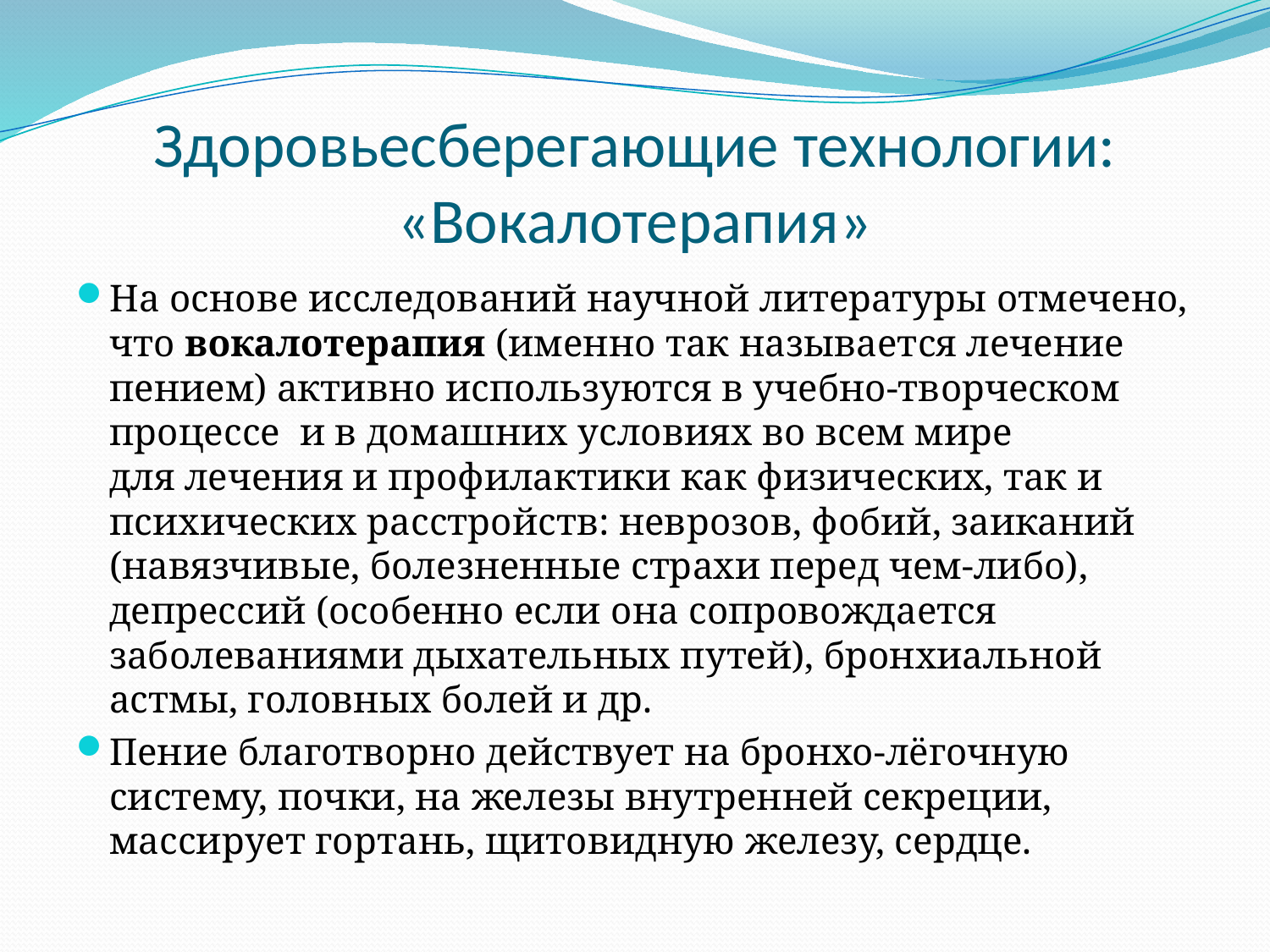

# Здоровьесберегающие технологии: «Вокалотерапия»
На основе исследований научной литературы отмечено, что вокалотерапия (именно так называется лечение пением) активно используются в учебно-творческом процессе  и в домашних условиях во всем мире для лечения и профилактики как физических, так и психических расстройств: неврозов, фобий, заиканий (навязчивые, болезненные страхи перед чем-либо),  депрессий (особенно если она сопровождается заболеваниями дыхательных путей), бронхиальной астмы, головных болей и др.
Пение благотворно действует на бронхо-лёгочную систему, почки, на железы внутренней секреции, массирует гортань, щитовидную железу, сердце.